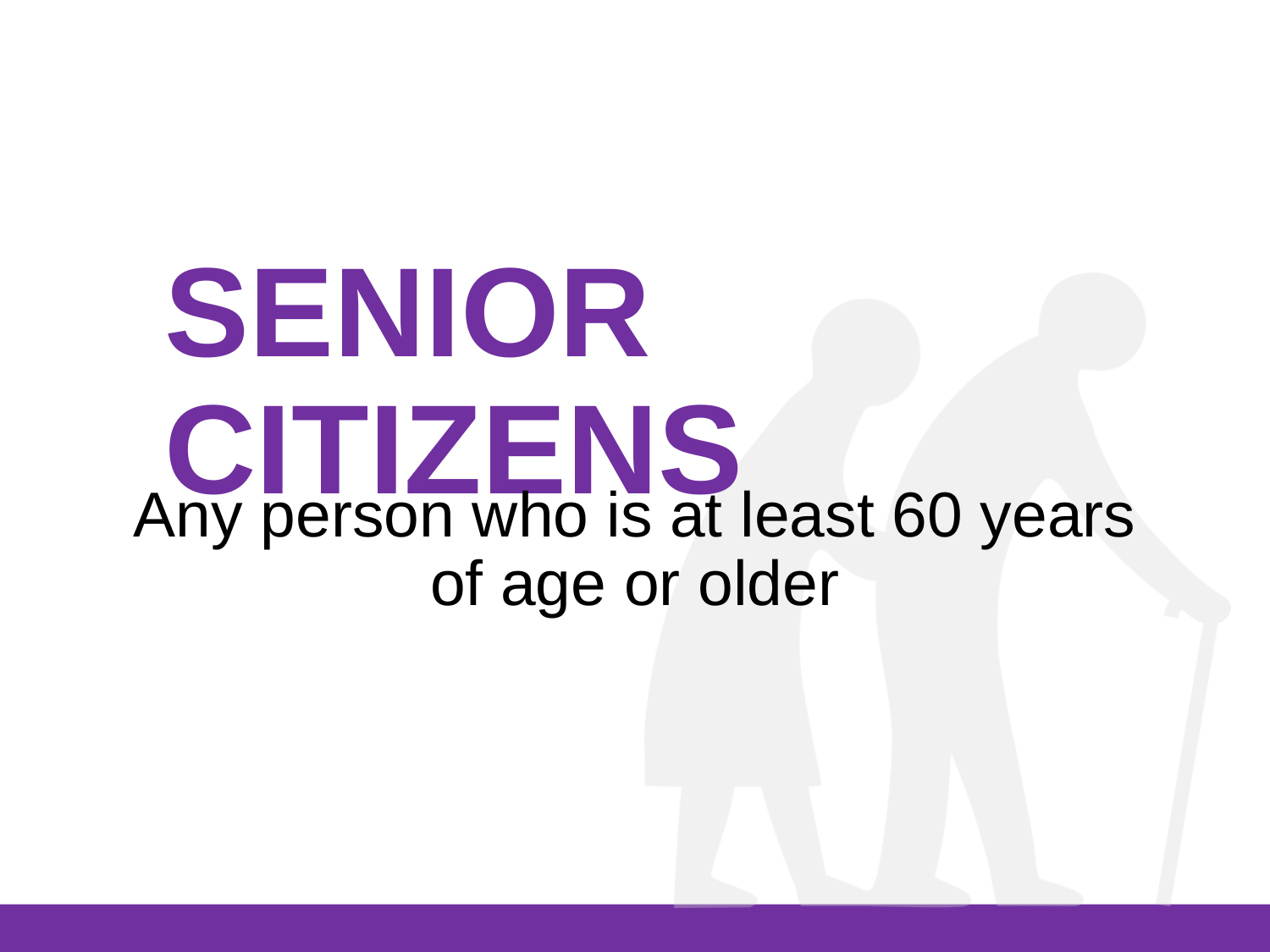

# SENIOR CITIZENS
Any person who is at least 60 years of age or older